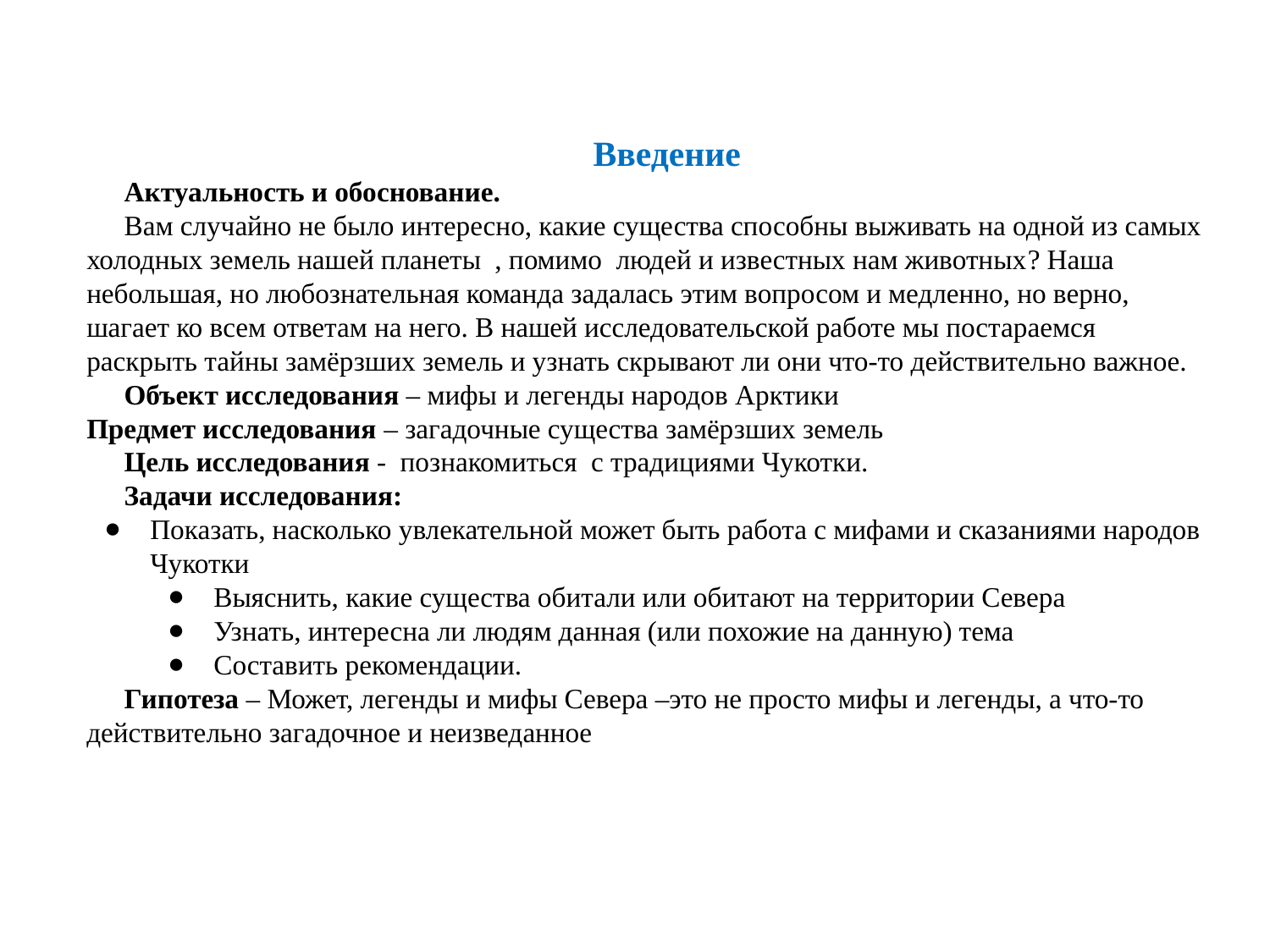

Введение
Актуальность и обоснование.
Вам случайно не было интересно, какие существа способны выживать на одной из самых холодных земель нашей планеты  , помимо  людей и известных нам животных? Наша небольшая, но любознательная команда задалась этим вопросом и медленно, но верно, шагает ко всем ответам на него. В нашей исследовательской работе мы постараемся раскрыть тайны замёрзших земель и узнать скрывают ли они что-то действительно важное.
Объект исследования – мифы и легенды народов Арктики
Предмет исследования – загадочные существа замёрзших земель
Цель исследования -  познакомиться  с традициями Чукотки.
Задачи исследования:
Показать, насколько увлекательной может быть работа с мифами и сказаниями народов Чукотки
Выяснить, какие существа обитали или обитают на территории Севера
Узнать, интересна ли людям данная (или похожие на данную) тема
Составить рекомендации.
Гипотеза – Может, легенды и мифы Севера –это не просто мифы и легенды, а что-то действительно загадочное и неизведанное